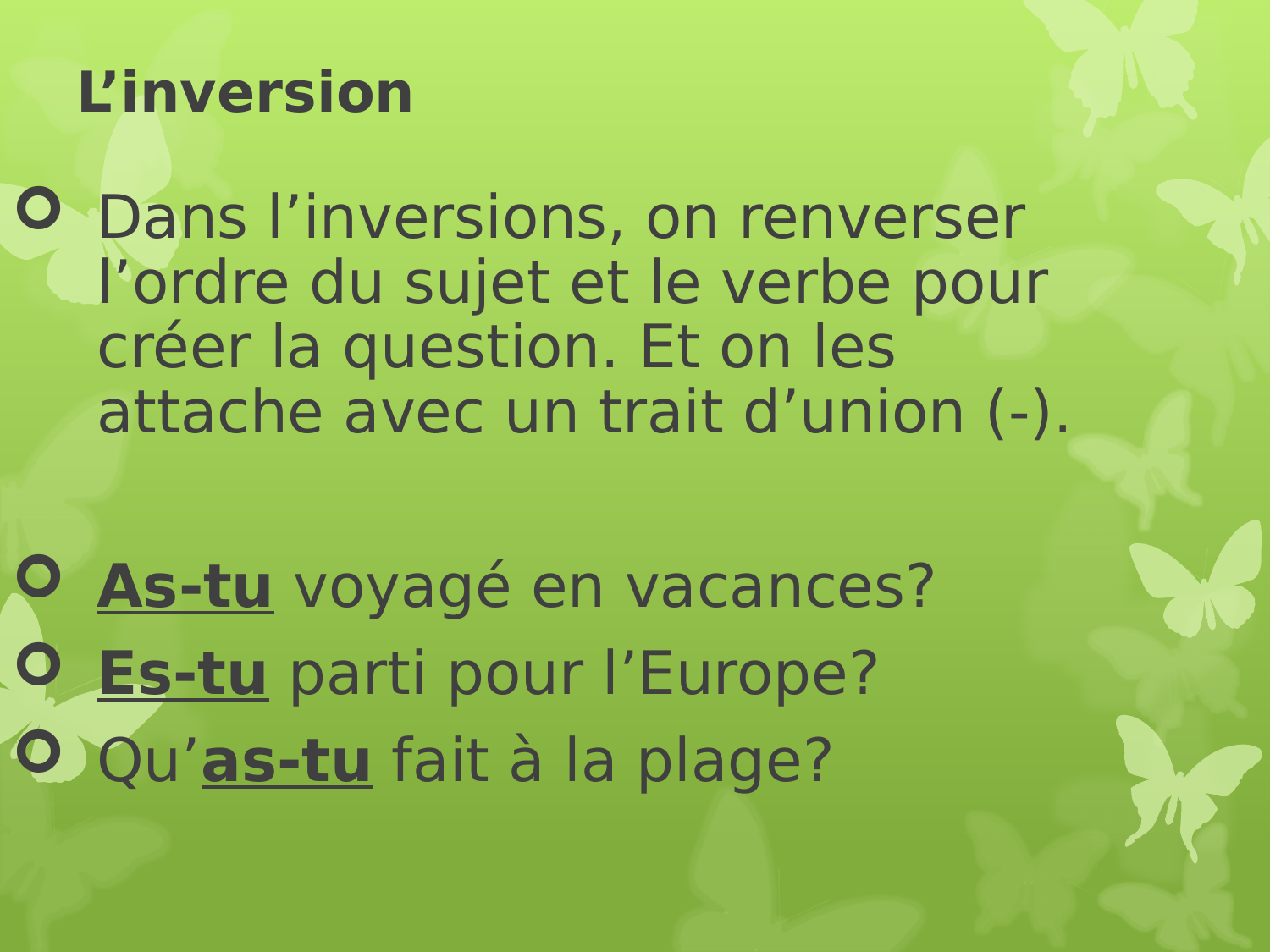

# L’inversion
Dans l’inversions, on renverser l’ordre du sujet et le verbe pour créer la question. Et on les attache avec un trait d’union (-).

As-tu voyagé en vacances?
Es-tu parti pour l’Europe?
Qu’as-tu fait à la plage?